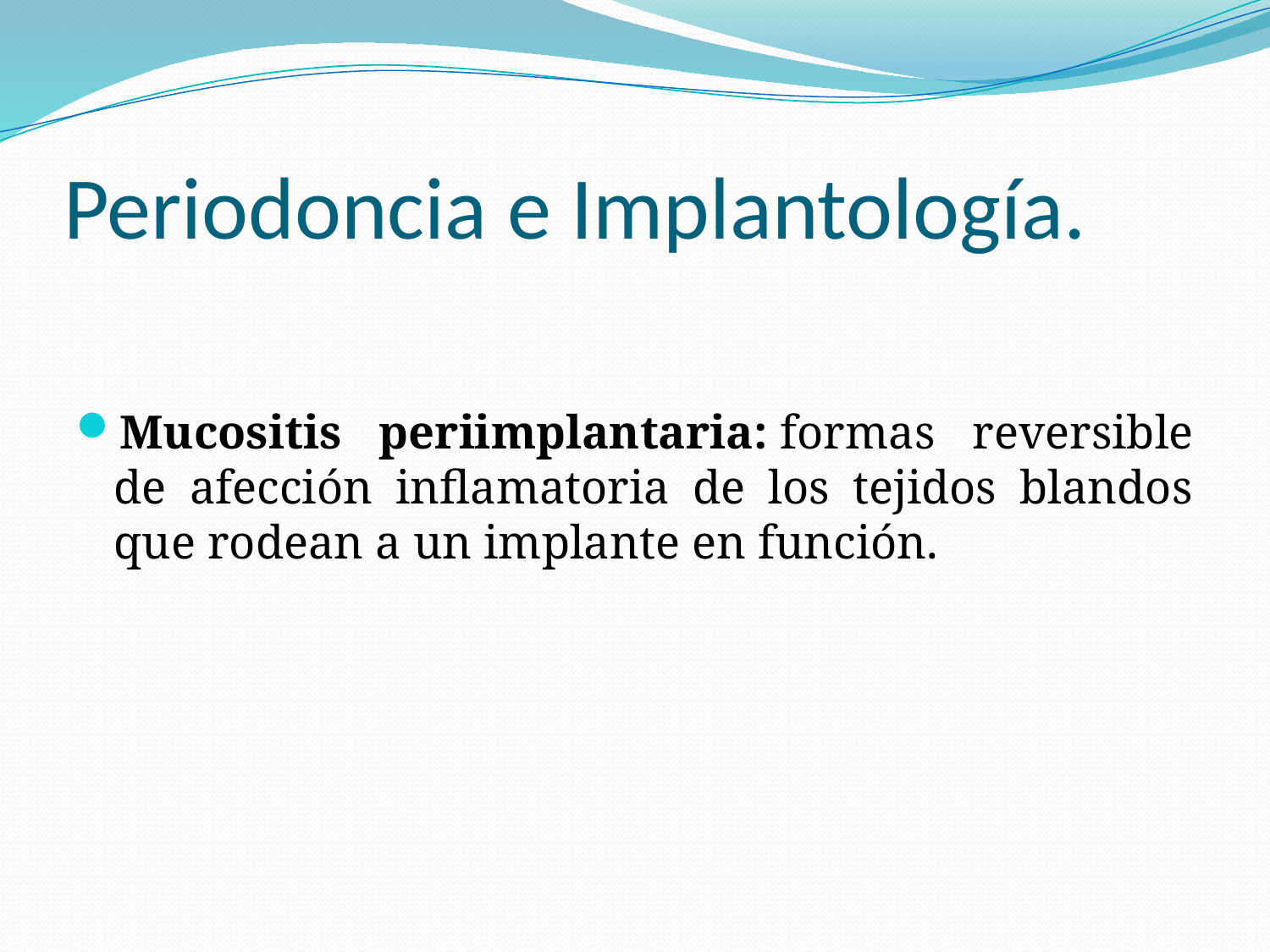

# Periodoncia e Implantología.

Mucositis periimplantaria: formas reversible de afección inflamatoria de los tejidos blandos que rodean a un implante en función.